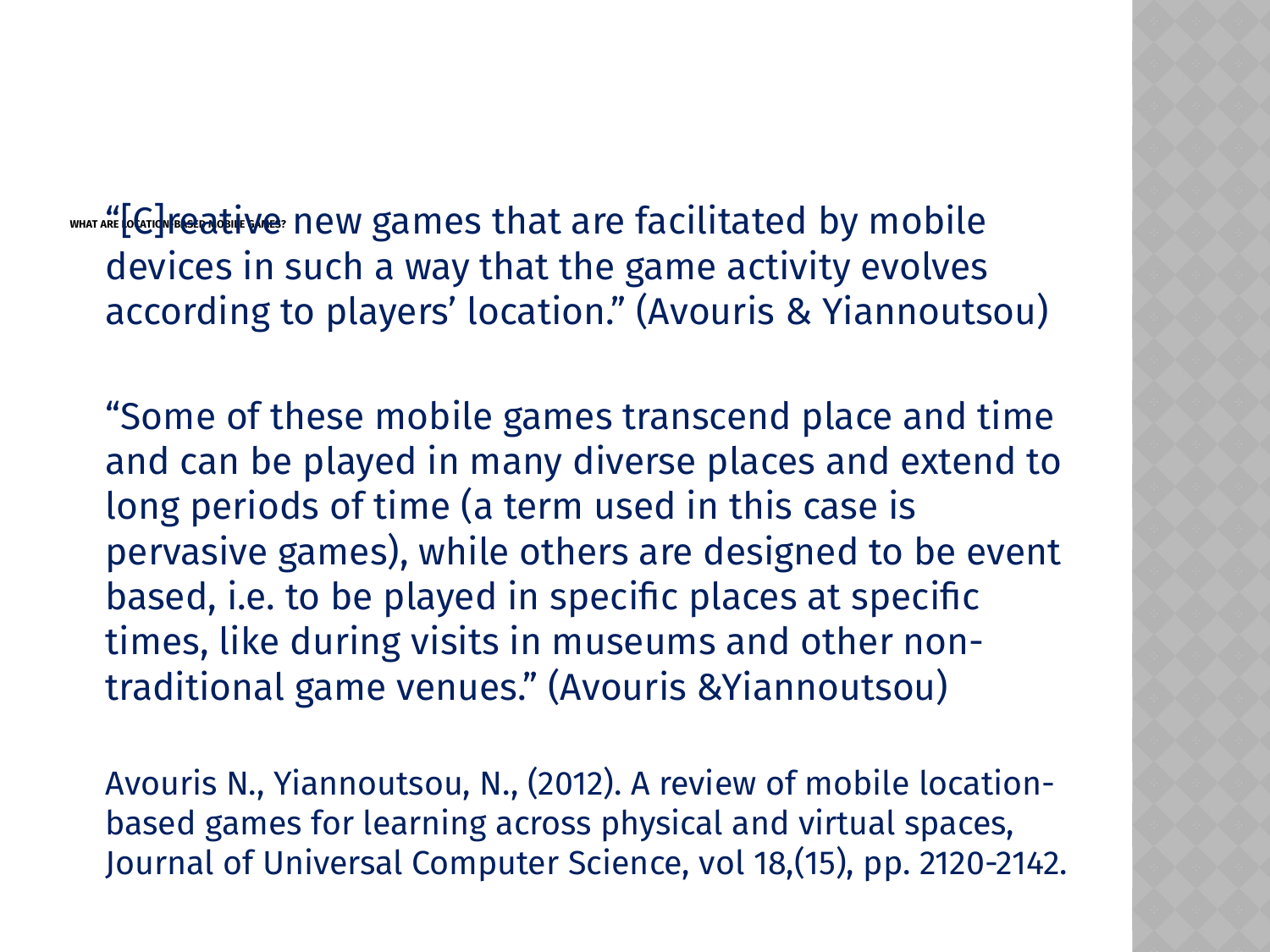

# What are location-based mobile games?
“[C]reative new games that are facilitated by mobile devices in such a way that the game activity evolves according to players’ location.” (Avouris & Yiannoutsou)

“Some of these mobile games transcend place and time and can be played in many diverse places and extend to long periods of time (a term used in this case is pervasive games), while others are designed to be event based, i.e. to be played in specific places at specific times, like during visits in museums and other non-traditional game venues.” (Avouris &Yiannoutsou)

Avouris N., Yiannoutsou, N., (2012). A review of mobile location-based games for learning across physical and virtual spaces, Journal of Universal Computer Science, vol 18,(15), pp. 2120-2142.